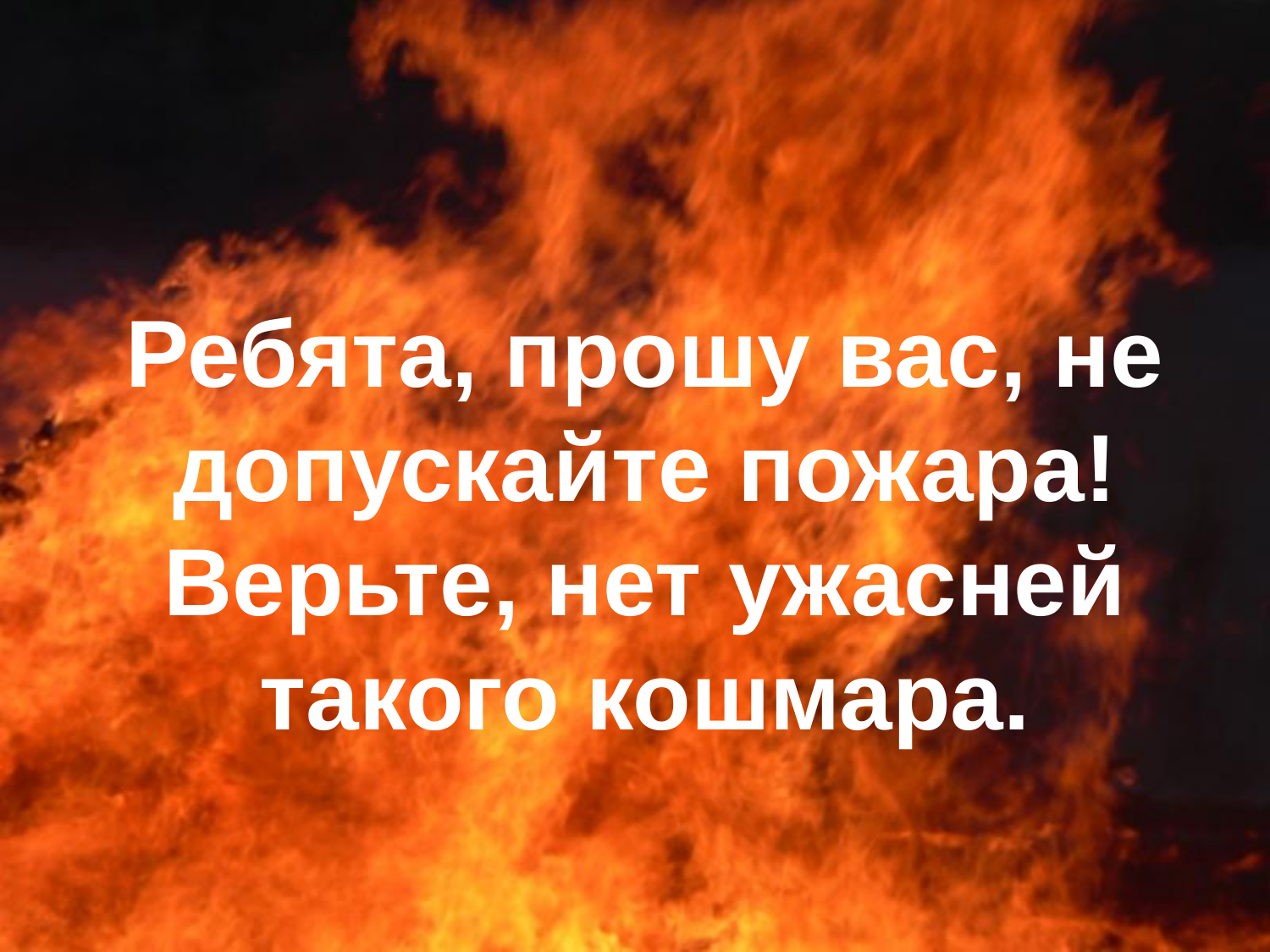

Ребята, прошу вас, не допускайте пожара!
Верьте, нет ужасней такого кошмара.